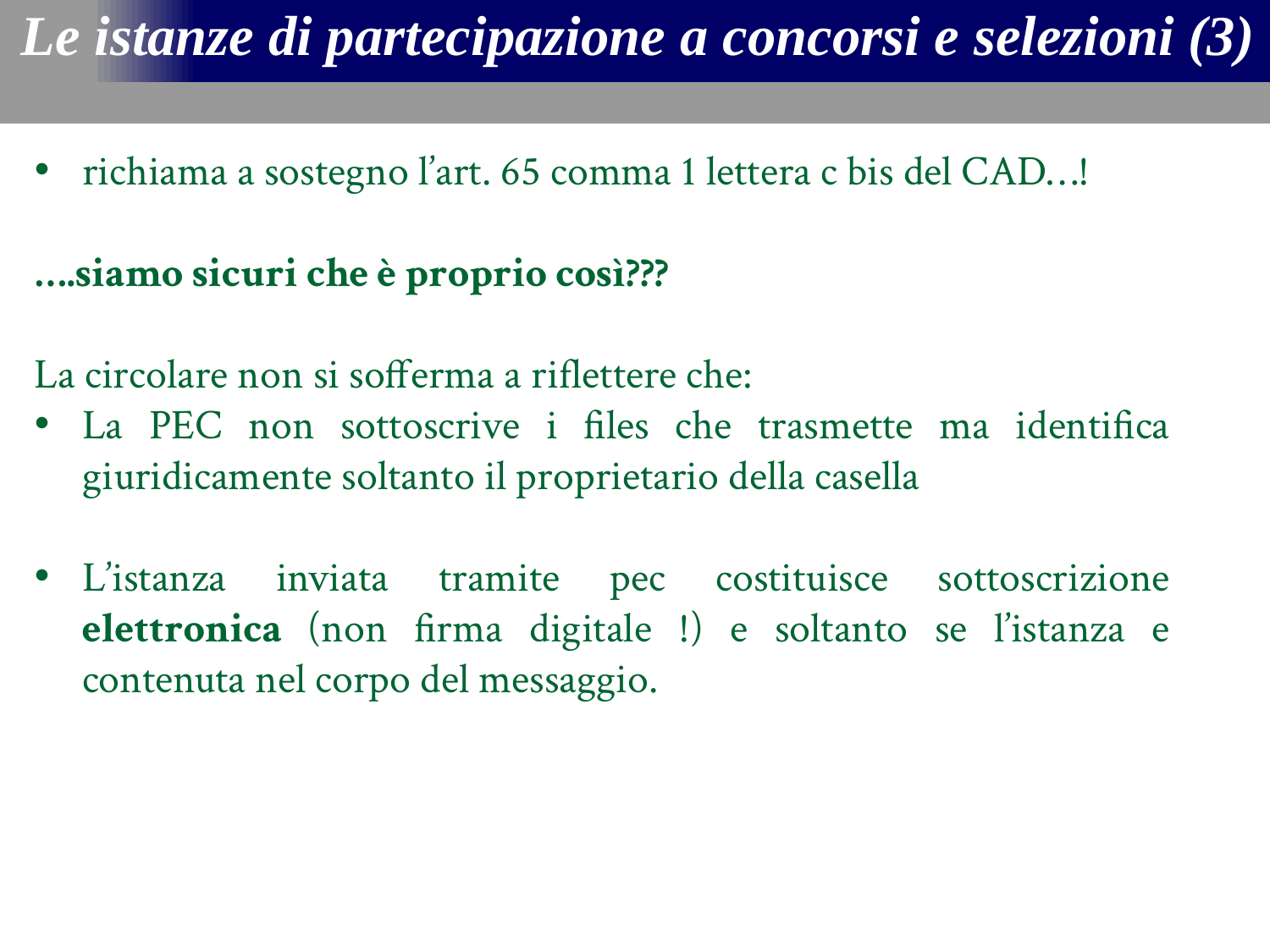

Le istanze di partecipazione a concorsi e selezioni (3)
richiama a sostegno l’art. 65 comma 1 lettera c bis del CAD…!

….siamo sicuri che è proprio così???

La circolare non si sofferma a riflettere che:
La PEC non sottoscrive i files che trasmette ma identifica giuridicamente soltanto il proprietario della casella

L’istanza inviata tramite pec costituisce sottoscrizione elettronica (non firma digitale !) e soltanto se l’istanza e contenuta nel corpo del messaggio.